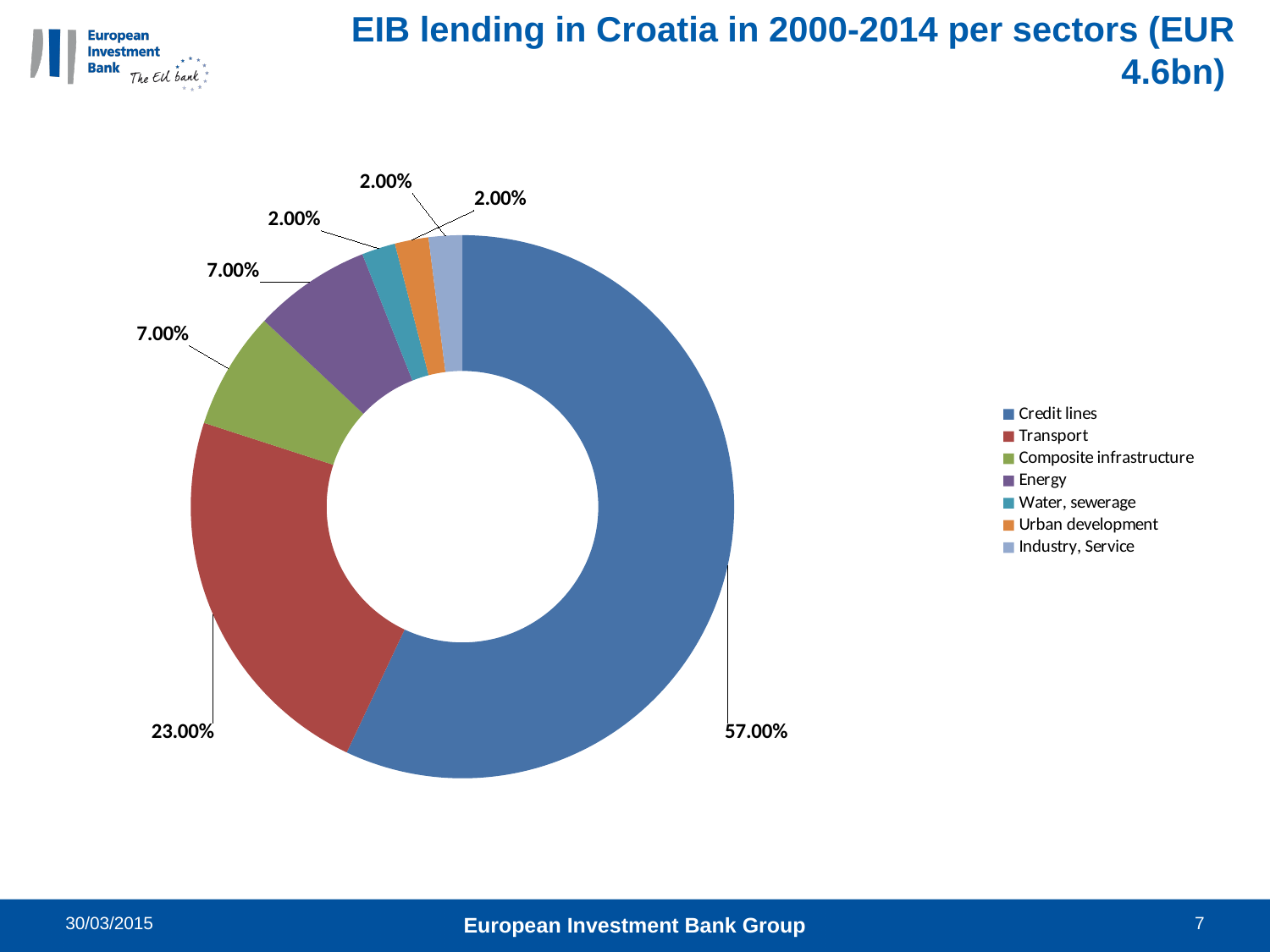

# EIB lending in Croatia in 2000-2014 per sectors (EUR 4.6bn)

### Chart

| Category |  |
|---|---|
| Credit lines | 0.57 |
| Transport | 0.23 |
| Composite infrastructure | 0.07 |
| Energy | 0.07 |
| Water, sewerage | 0.02 |
| Urban development | 0.02 |
| Industry, Service | 0.02 |
30/03/2015
European Investment Bank Group
7